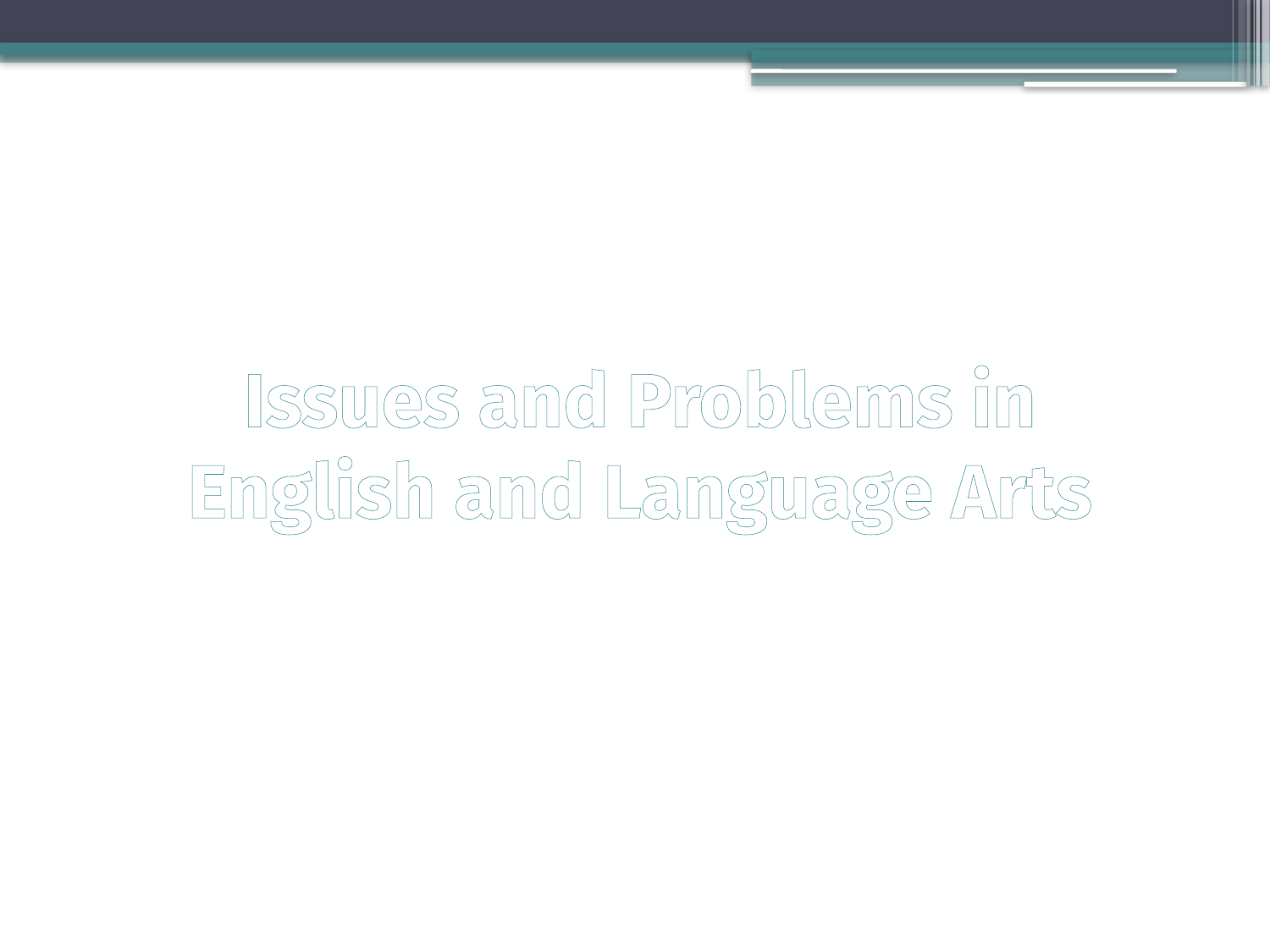

# Issues and Problems in English and Language Arts